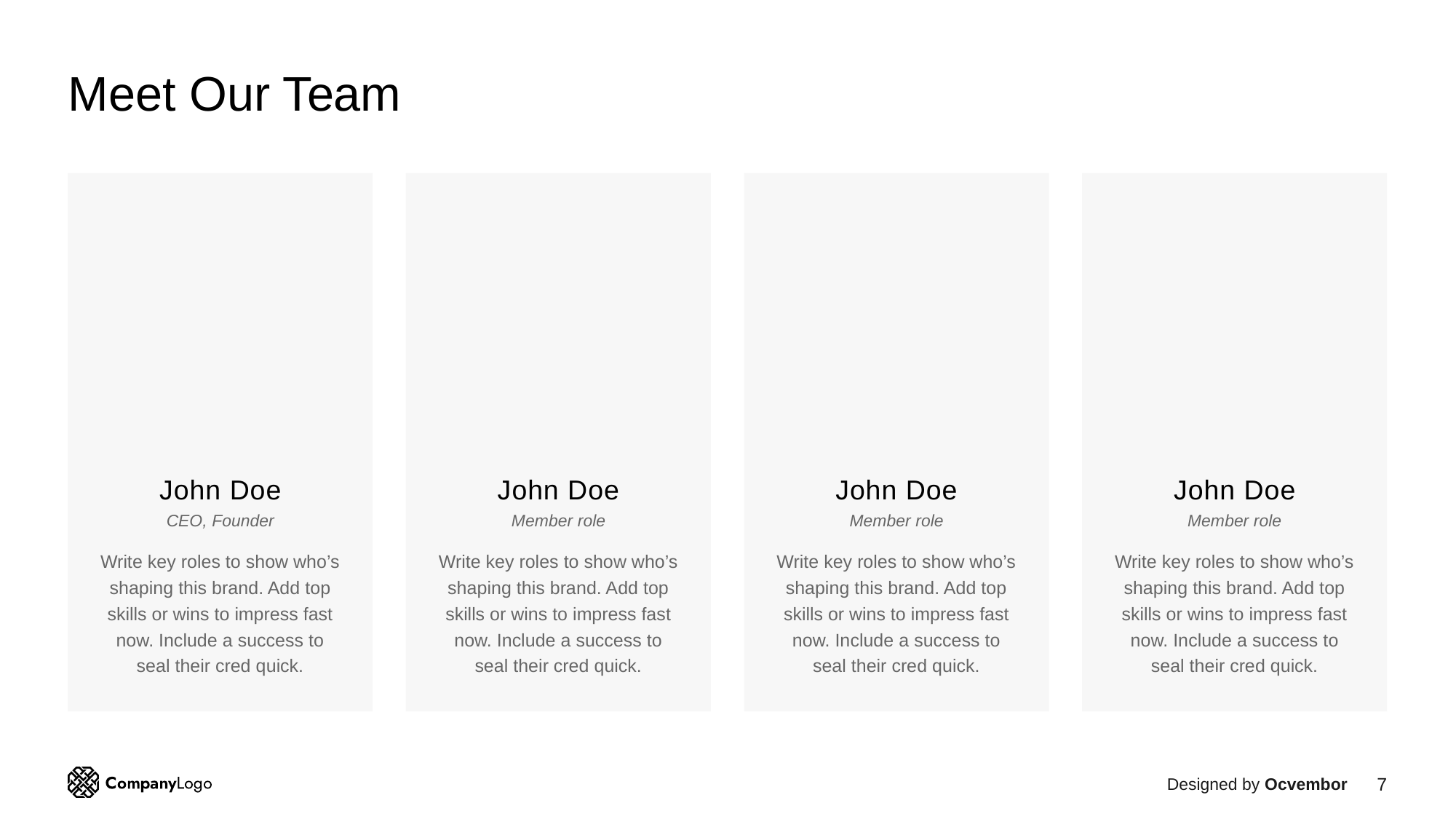

# Meet Our Team

John Doe
John Doe
John Doe
John Doe
CEO, Founder
Member role
Member role
Member role
Write key roles to show who’s shaping this brand. Add top skills or wins to impress fast now. Include a success to seal their cred quick.
Write key roles to show who’s shaping this brand. Add top skills or wins to impress fast now. Include a success to seal their cred quick.
Write key roles to show who’s shaping this brand. Add top skills or wins to impress fast now. Include a success to seal their cred quick.
Write key roles to show who’s shaping this brand. Add top skills or wins to impress fast now. Include a success to seal their cred quick.